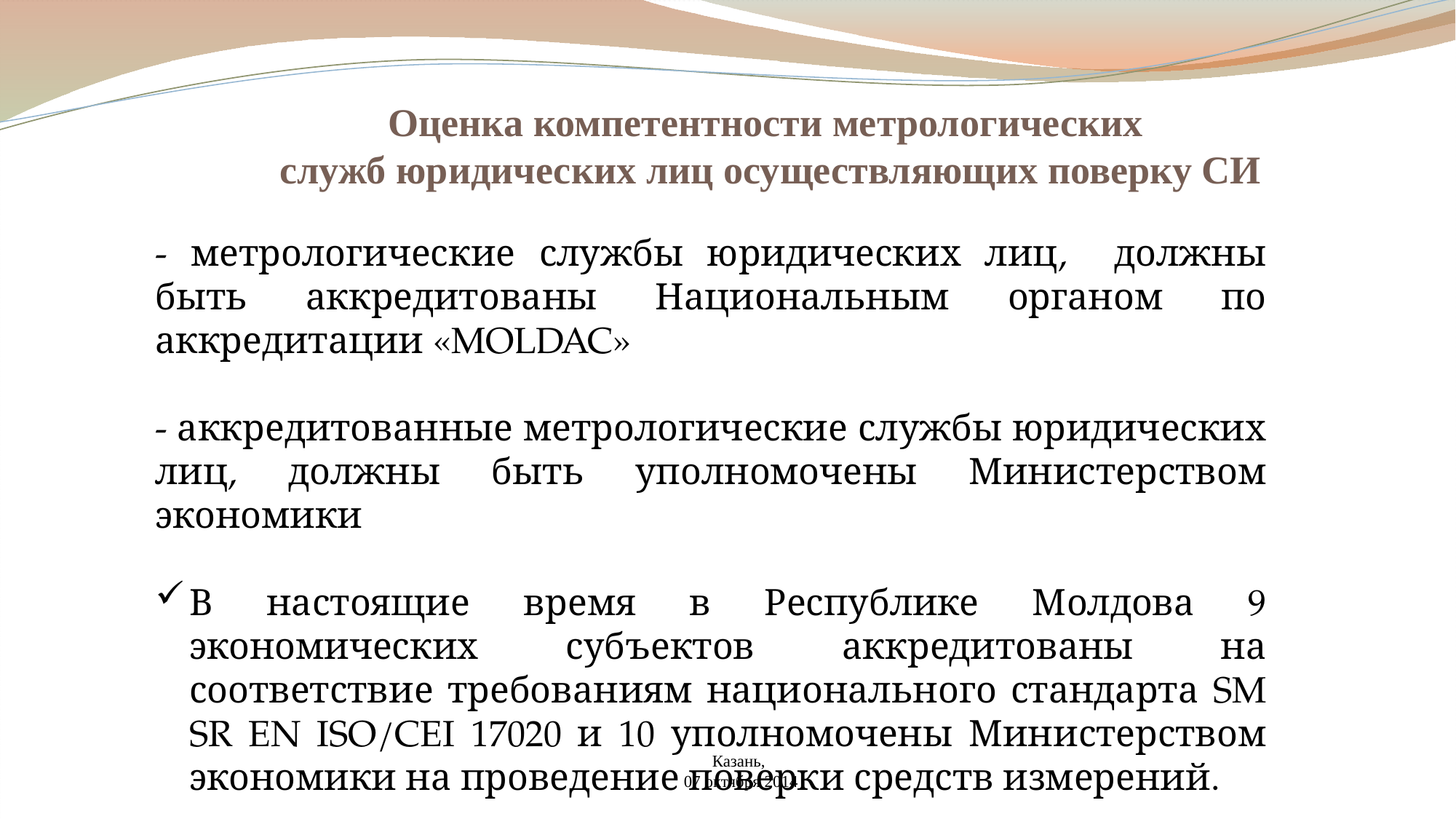

Оценка компетентности метрологических
 служб юридических лиц осуществляющих поверку СИ

- метрологические службы юридических лиц,  должны быть аккредитованы Национальным органом по аккредитации «MOLDAC»

- аккредитованные метрологические службы юридических лиц, должны быть уполномочены Министерством экономики

В настоящие время в Республике Молдова 9 экономических субъектов аккредитованы на соответствие требованиям национального стандарта SM SR EN ISO/CEI 17020 и 10 уполномочены Министерством экономики на проведение поверки средств измерений.
Казань,
 07 октября 2014